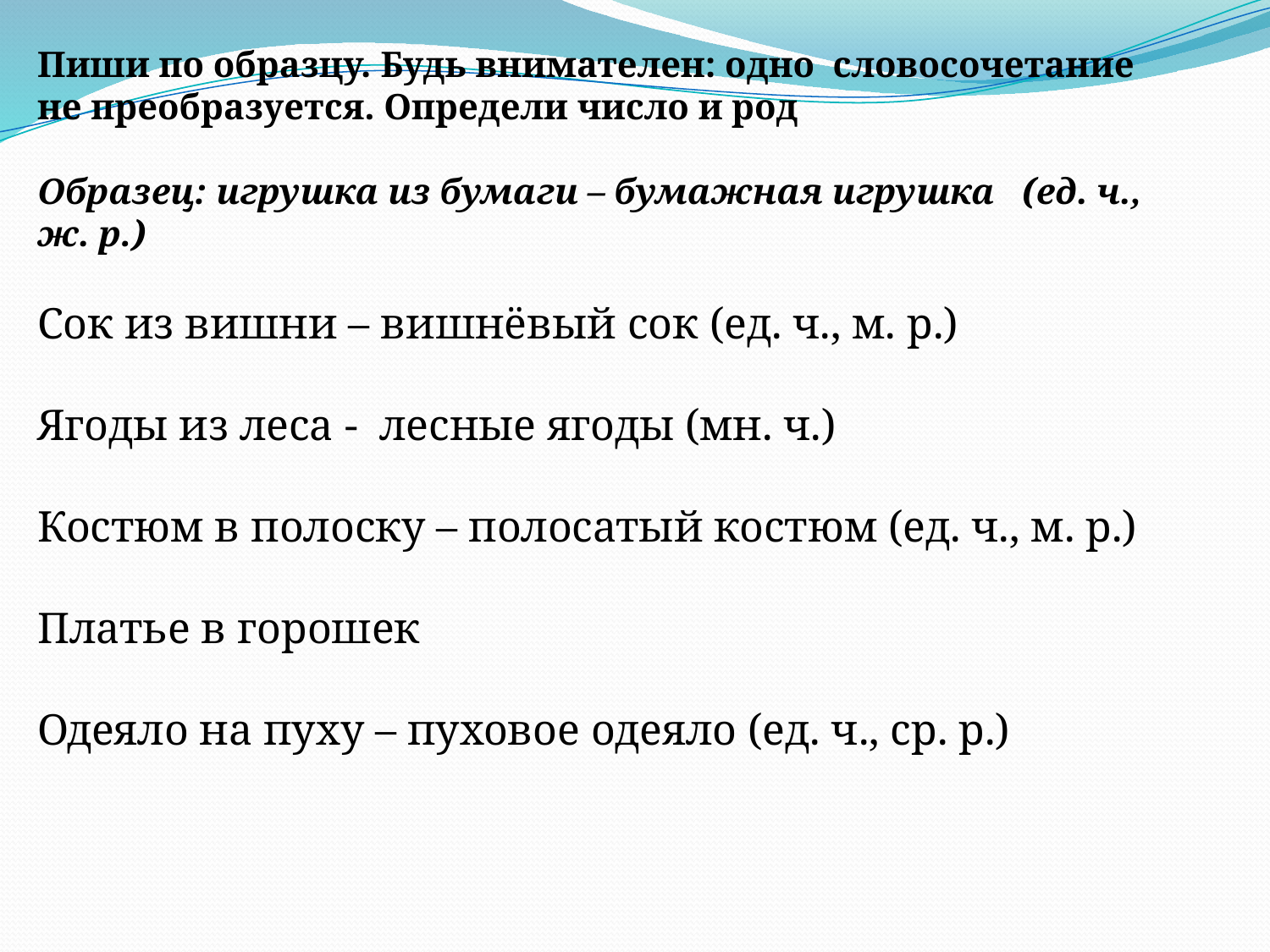

Пиши по образцу. Будь внимателен: одно  словосочетание не преобразуется. Определи число и род

Образец: игрушка из бумаги – бумажная игрушка   (ед. ч., ж. р.)

Сок из вишни – вишнёвый сок (ед. ч., м. р.)

Ягоды из леса -  лесные ягоды (мн. ч.)

Костюм в полоску – полосатый костюм (ед. ч., м. р.)

Платье в горошек

Одеяло на пуху – пуховое одеяло (ед. ч., ср. р.)